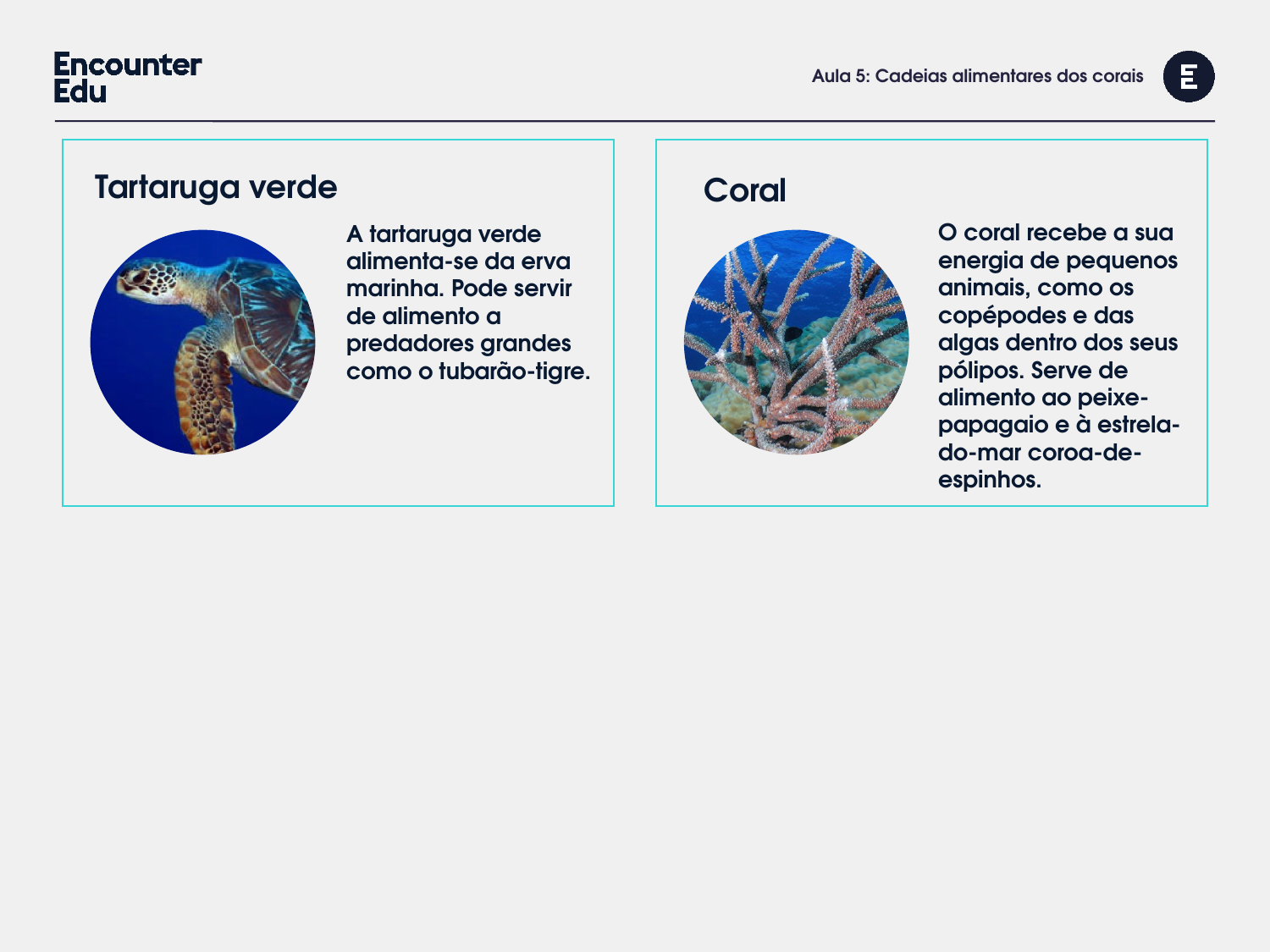

# Aula 5: Cadeias alimentares dos corais

Tartaruga verde
Coral
O coral recebe a sua energia de pequenos animais, como os copépodes e das algas dentro dos seus pólipos. Serve de alimento ao peixe-papagaio e à estrela-do-mar coroa-de-espinhos.

A tartaruga verde alimenta-se da erva marinha. Pode servir de alimento a predadores grandes como o tubarão-tigre.